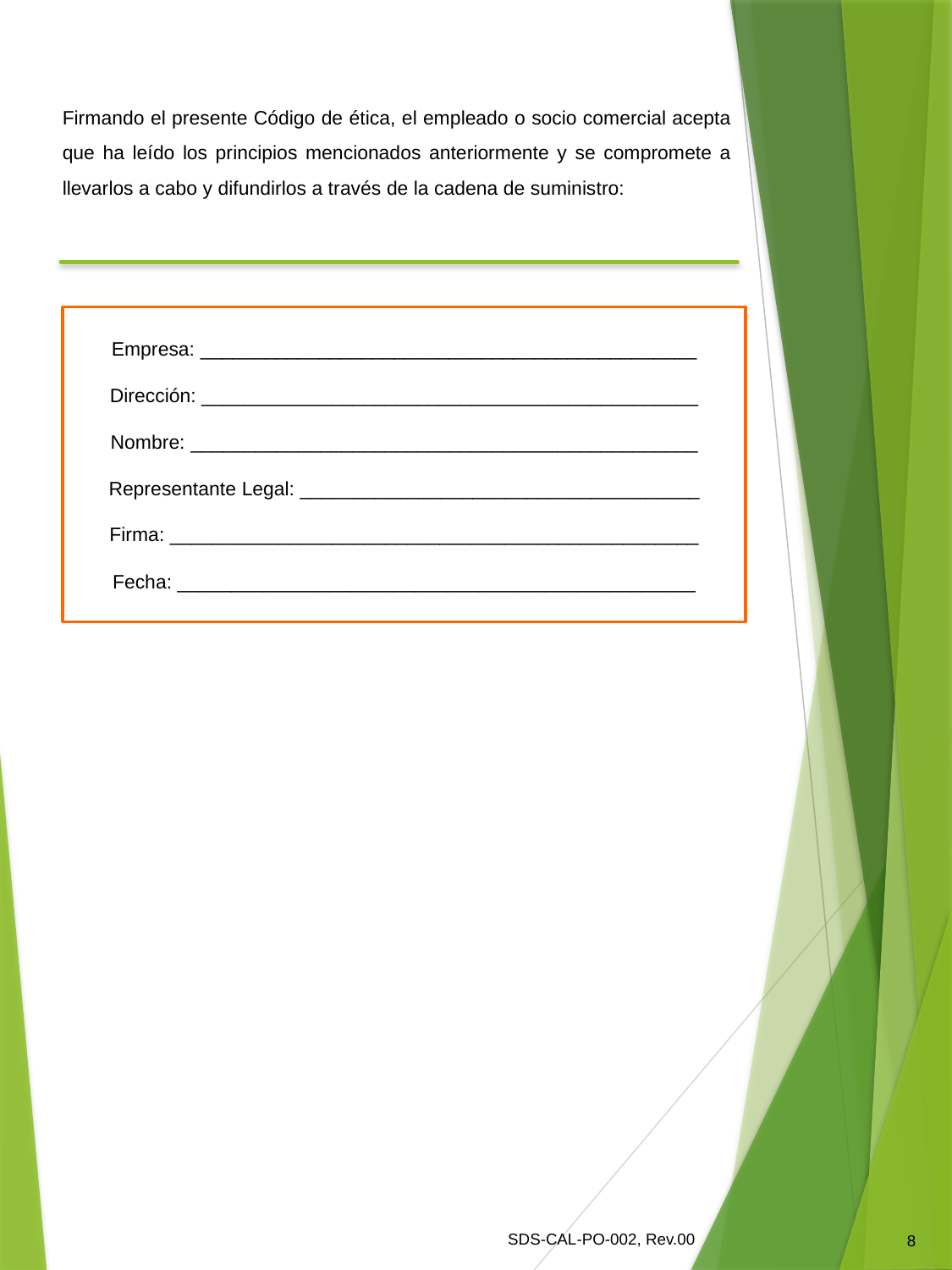

Firmando el presente Código de ética, el empleado o socio comercial acepta que ha leído los principios mencionados anteriormente y se compromete a llevarlos a cabo y difundirlos a través de la cadena de suministro:

Empresa: ______________________________________________

Dirección: ______________________________________________

Nombre: _______________________________________________

Representante Legal: _____________________________________

Firma: _________________________________________________

Fecha: ________________________________________________

8
SDS-CAL-PO-002, Rev.00